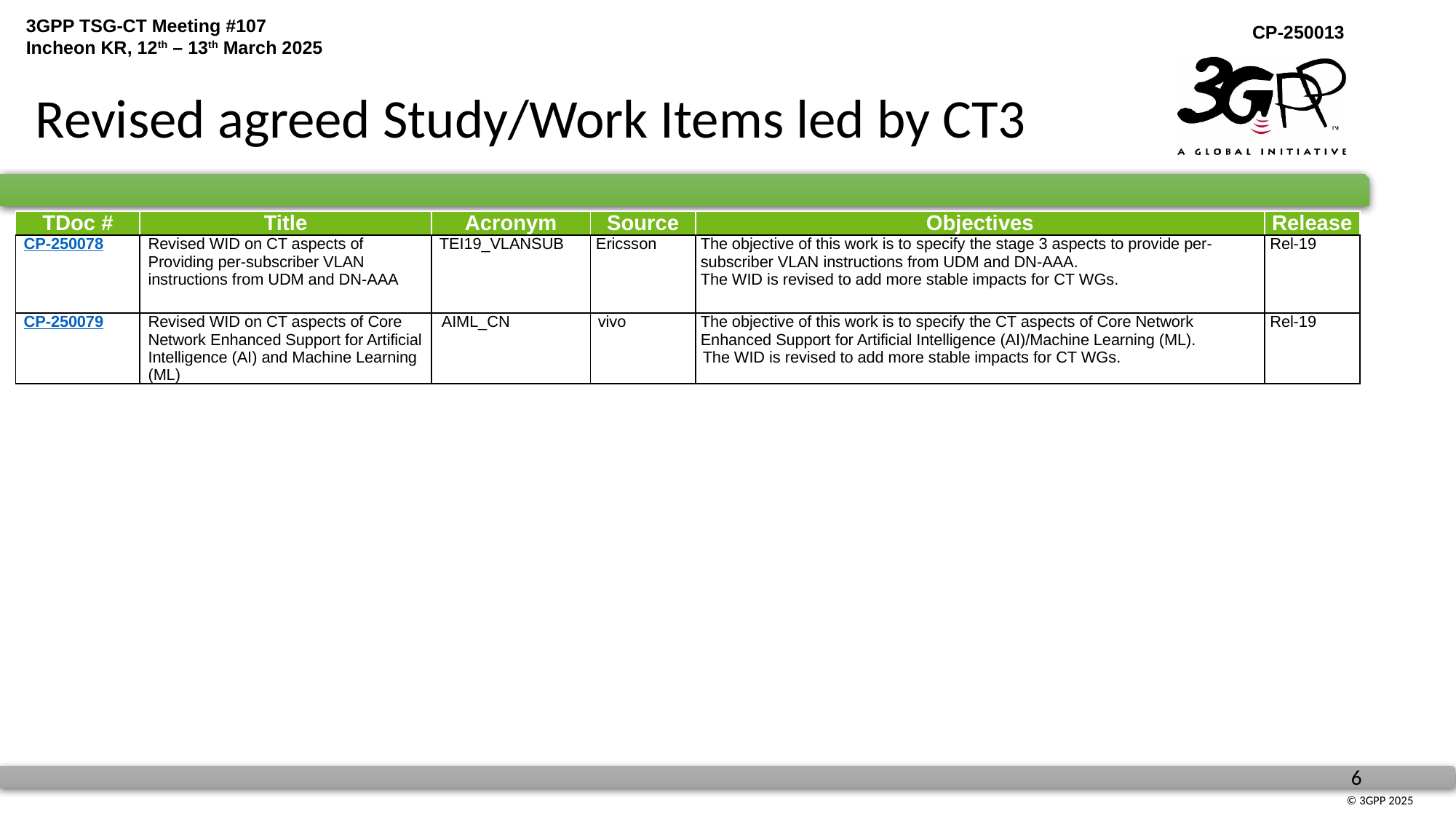

# Revised agreed Study/Work Items led by CT3
| TDoc # | Title | Acronym | Source | Objectives | Release |
| --- | --- | --- | --- | --- | --- |
| CP-250078 | Revised WID on CT aspects of Providing per-subscriber VLAN instructions from UDM and DN-AAA | TEI19\_VLANSUB | Ericsson | The objective of this work is to specify the stage 3 aspects to provide per-subscriber VLAN instructions from UDM and DN-AAA. The WID is revised to add more stable impacts for CT WGs. | Rel-19 |
| CP-250079 | Revised WID on CT aspects of Core Network Enhanced Support for Artificial Intelligence (AI) and Machine Learning (ML) | AIML\_CN | vivo | The objective of this work is to specify the CT aspects of Core Network Enhanced Support for Artificial Intelligence (AI)/Machine Learning (ML). The WID is revised to add more stable impacts for CT WGs. | Rel-19 |